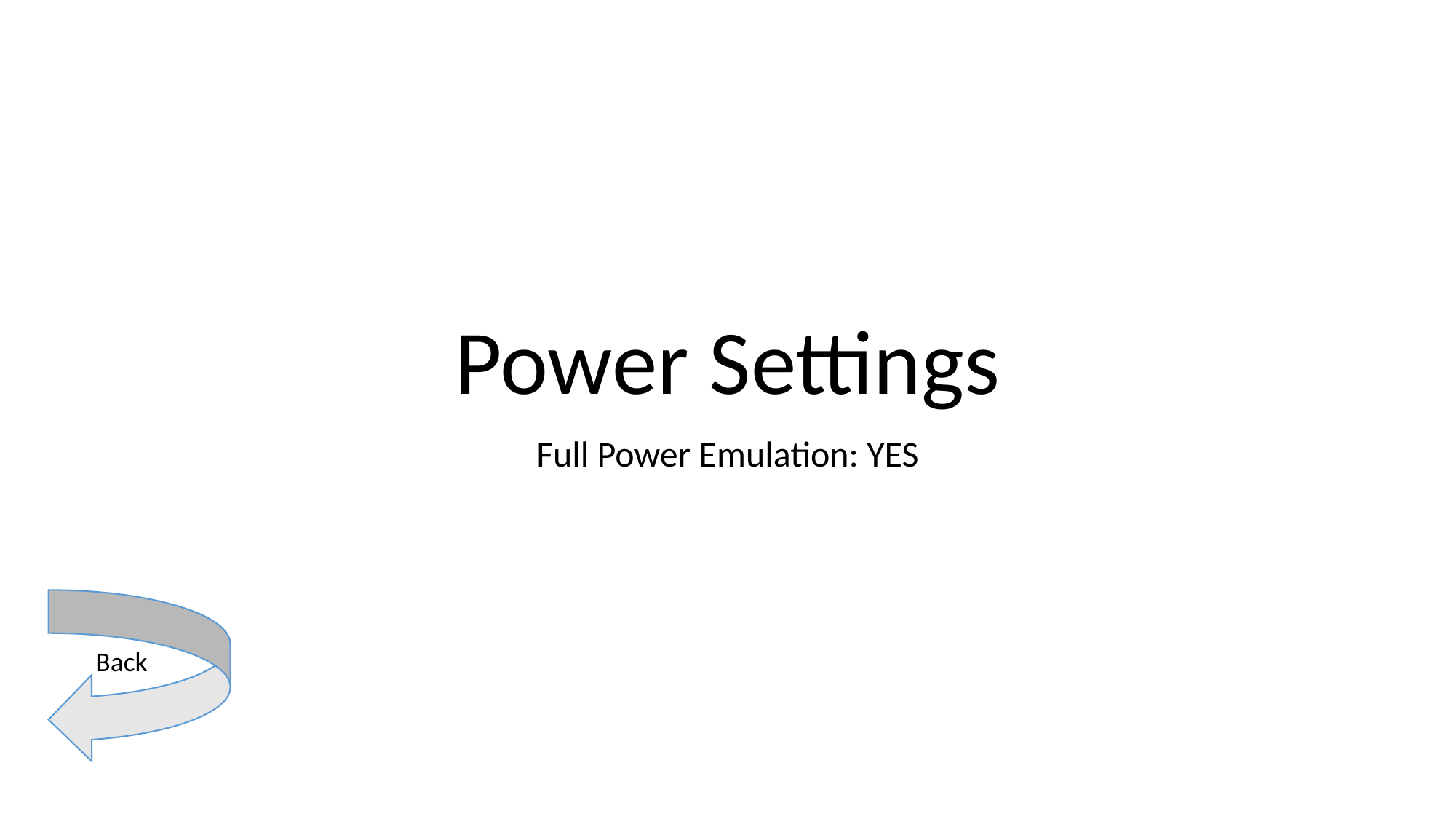

# Power Settings
Full Power Emulation: YES

Back